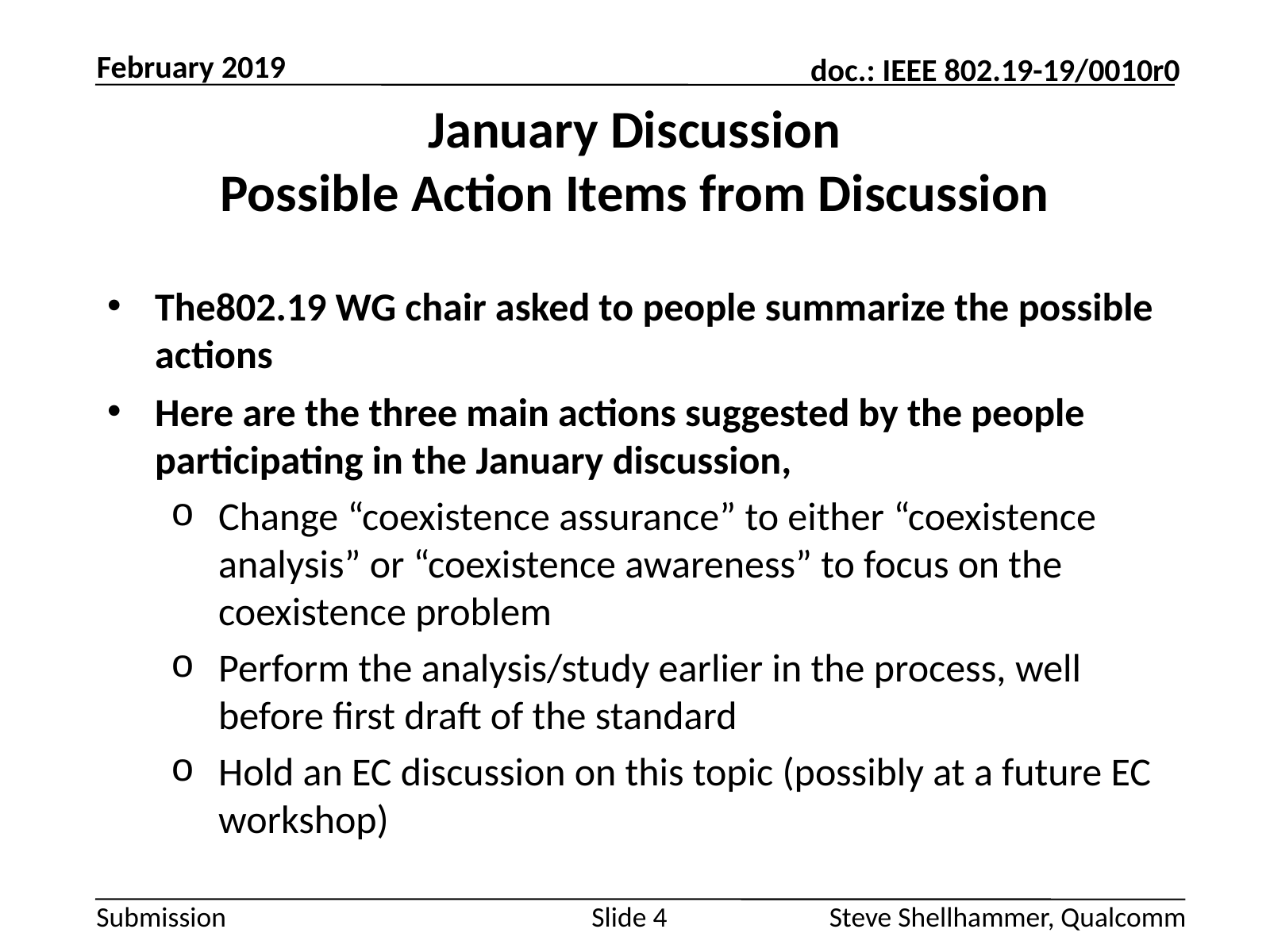

February 2019
# January Discussion Possible Action Items from Discussion
The802.19 WG chair asked to people summarize the possible actions
Here are the three main actions suggested by the people participating in the January discussion,
Change “coexistence assurance” to either “coexistence analysis” or “coexistence awareness” to focus on the coexistence problem
Perform the analysis/study earlier in the process, well before first draft of the standard
Hold an EC discussion on this topic (possibly at a future EC workshop)

Slide 4
Steve Shellhammer, Qualcomm